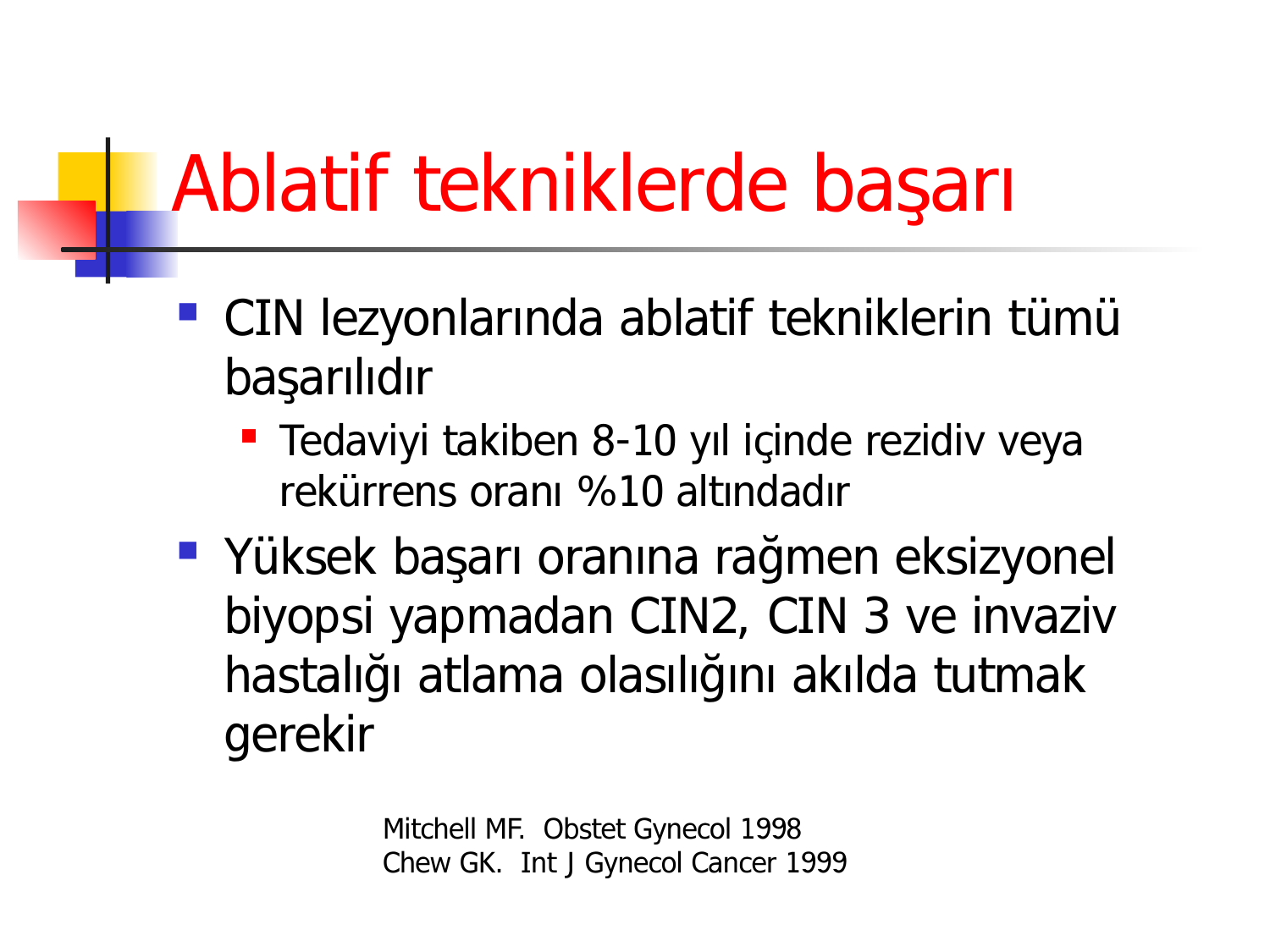

# Ablatif tekniklerde başarı
CIN lezyonlarında ablatif tekniklerin tümü başarılıdır
Tedaviyi takiben 8-10 yıl içinde rezidiv veya rekürrens oranı %10 altındadır
Yüksek başarı oranına rağmen eksizyonel biyopsi yapmadan CIN2, CIN 3 ve invaziv hastalığı atlama olasılığını akılda tutmak gerekir

Mitchell MF.  Obstet Gynecol 1998
Chew GK.  Int J Gynecol Cancer 1999